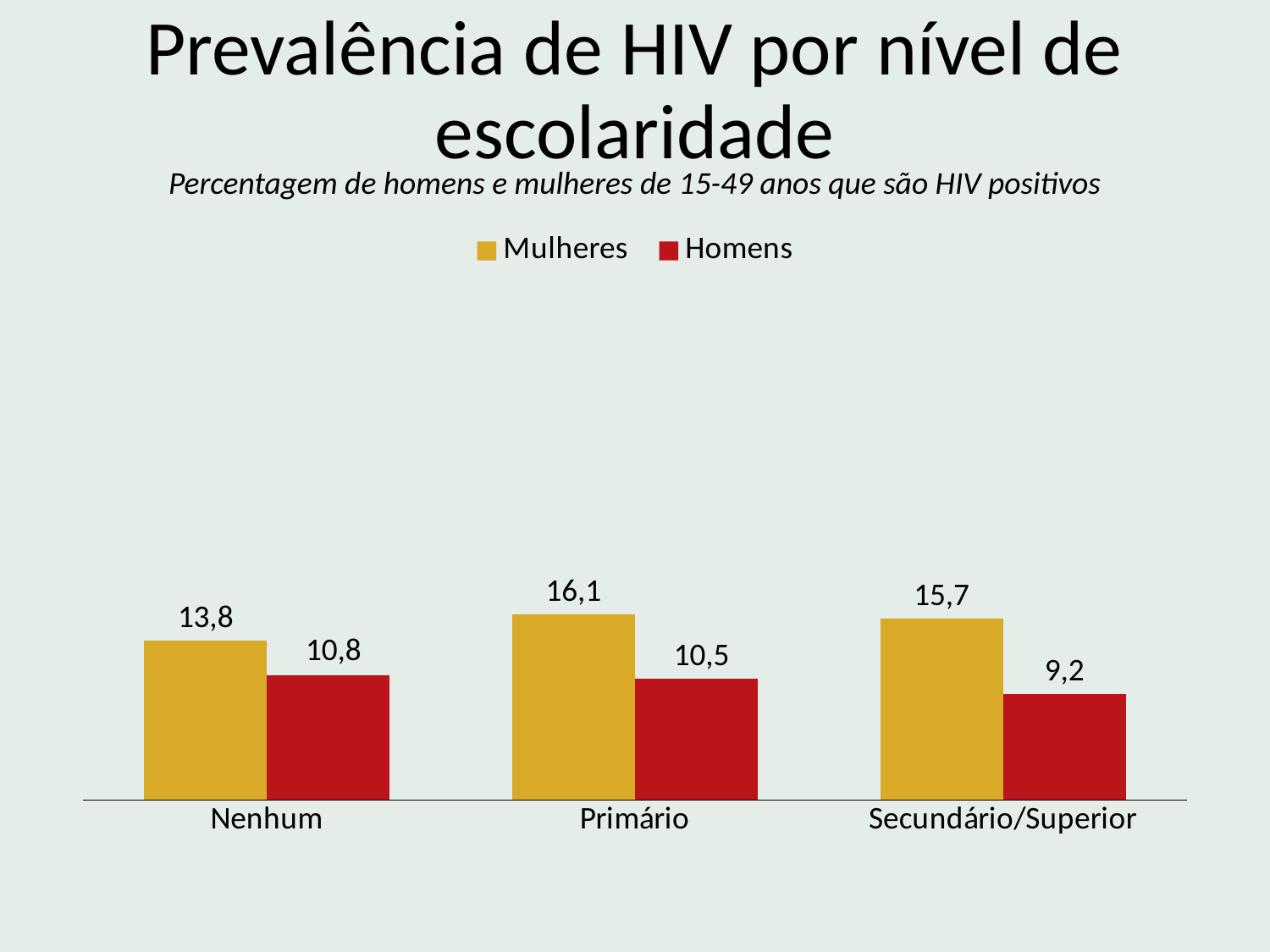

Prevalência de HIV por nível de escolaridade
Percentagem de homens e mulheres de 15-49 anos que são HIV positivos

### Chart

| Category | Mulheres | Homens |
|---|---|---|
| Nenhum | 13.8 | 10.8 |
| Primário | 16.1 | 10.5 |
| Secundário/Superior | 15.7 | 9.2 |